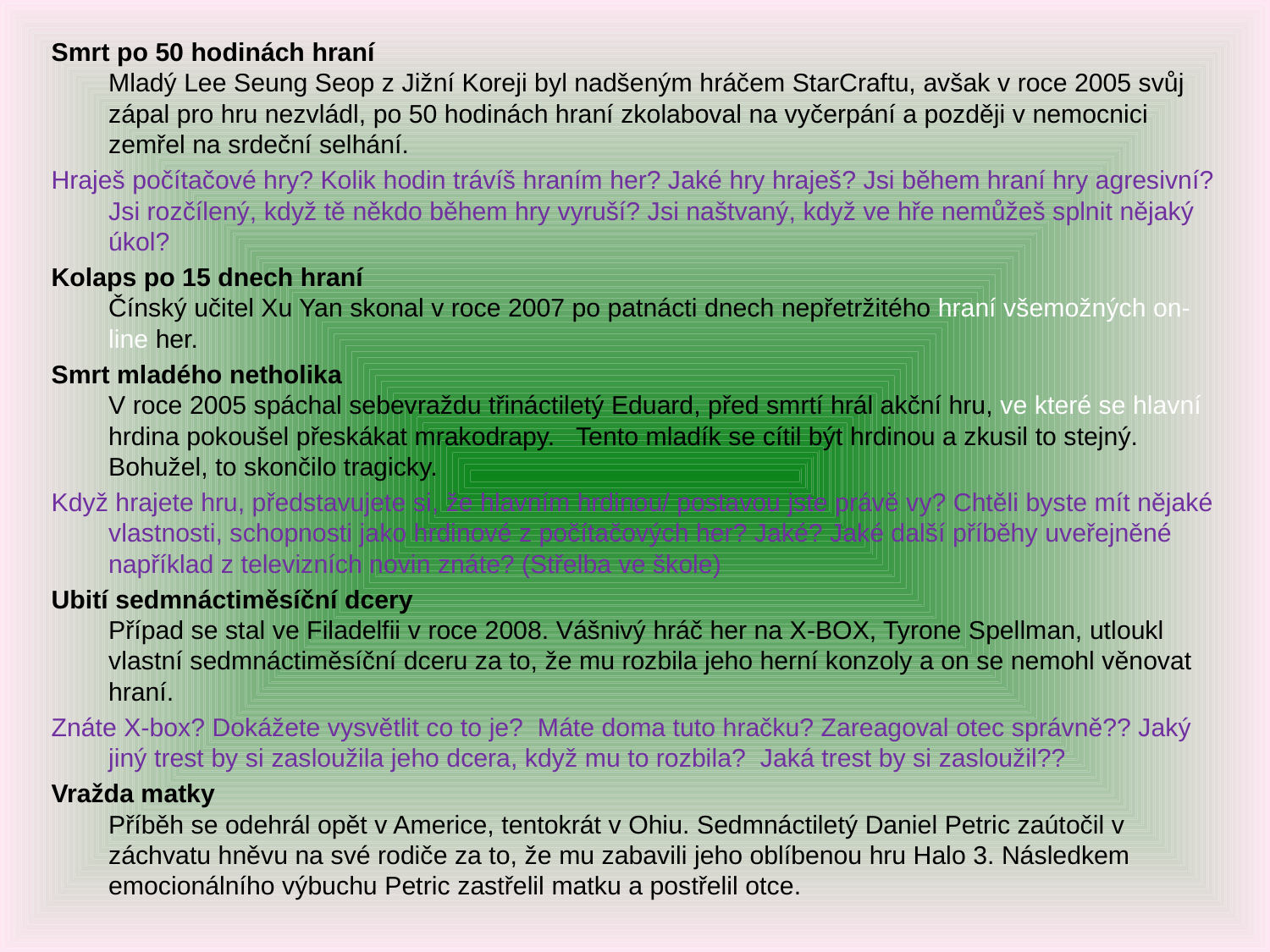

Smrt po 50 hodinách hraní
Mladý Lee Seung Seop z Jižní Koreji byl nadšeným hráčem StarCraftu, avšak v roce 2005 svůj zápal pro hru nezvládl, po 50 hodinách hraní zkolaboval na vyčerpání a později v nemocnici zemřel na srdeční selhání.
Hraješ počítačové hry? Kolik hodin trávíš hraním her? Jaké hry hraješ? Jsi během hraní hry agresivní? Jsi rozčílený, když tě někdo během hry vyruší? Jsi naštvaný, když ve hře nemůžeš splnit nějaký úkol?
Kolaps po 15 dnech hraní
Čínský učitel Xu Yan skonal v roce 2007 po patnácti dnech nepřetržitého hraní všemožných on-line her.
Smrt mladého netholika
V roce 2005 spáchal sebevraždu třináctiletý Eduard, před smrtí hrál akční hru, ve které se hlavní hrdina pokoušel přeskákat mrakodrapy.   Tento mladík se cítil být hrdinou a zkusil to stejný. Bohužel, to skončilo tragicky.
Když hrajete hru, představujete si, že hlavním hrdinou/ postavou jste právě vy? Chtěli byste mít nějaké vlastnosti, schopnosti jako hrdinové z počítačových her? Jaké? Jaké další příběhy uveřejněné například z televizních novin znáte? (Střelba ve škole)
Ubití sedmnáctiměsíční dcery
Případ se stal ve Filadelfii v roce 2008. Vášnivý hráč her na X-BOX, Tyrone Spellman, utloukl vlastní sedmnáctiměsíční dceru za to, že mu rozbila jeho herní konzoly a on se nemohl věnovat hraní.
Znáte X-box? Dokážete vysvětlit co to je?  Máte doma tuto hračku? Zareagoval otec správně?? Jaký jiný trest by si zasloužila jeho dcera, když mu to rozbila?  Jaká trest by si zasloužil??
Vražda matky
Příběh se odehrál opět v Americe, tentokrát v Ohiu. Sedmnáctiletý Daniel Petric zaútočil v záchvatu hněvu na své rodiče za to, že mu zabavili jeho oblíbenou hru Halo 3. Následkem emocionálního výbuchu Petric zastřelil matku a postřelil otce.